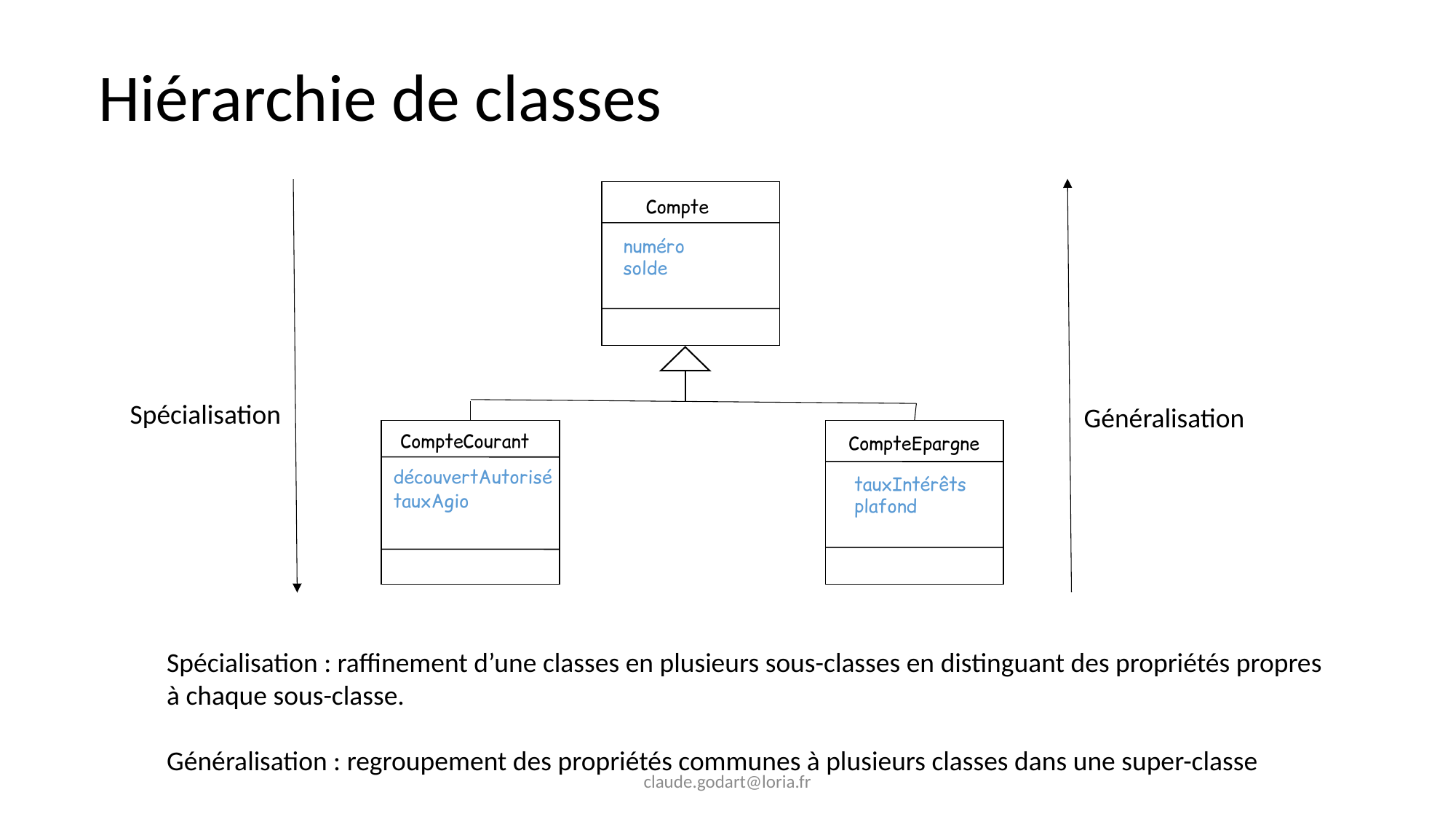

# Hiérarchie de classes

Compte

numéro
solde

Spécialisation
Généralisation

CompteCourant
CompteEpargne

découvertAutorisé
tauxAgio
tauxIntérêts
plafond

Spécialisation : raffinement d’une classes en plusieurs sous-classes en distinguant des propriétés propres
à chaque sous-classe.

Généralisation : regroupement des propriétés communes à plusieurs classes dans une super-classe
claude.godart@loria.fr